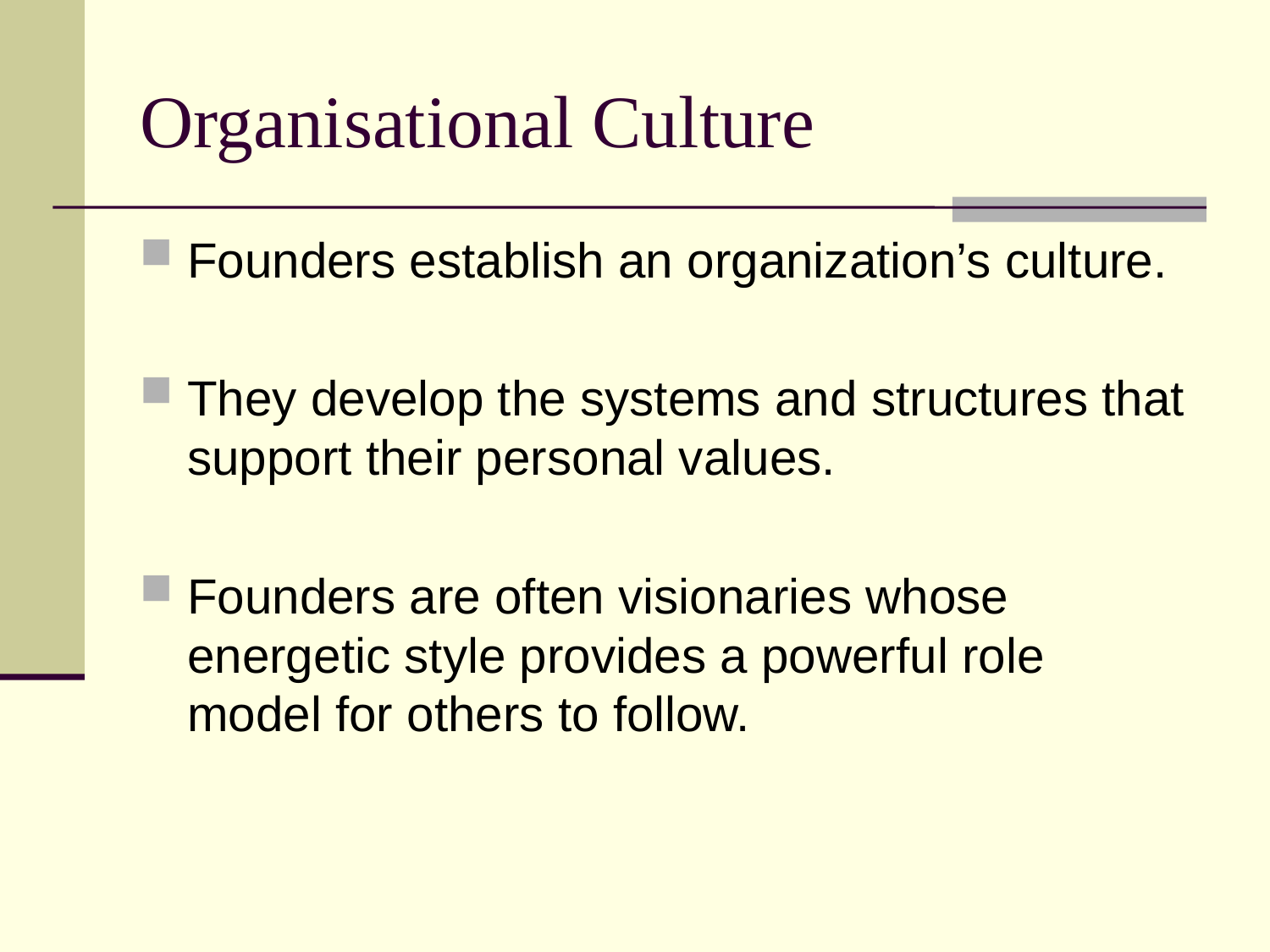

# Organisational Culture
Founders establish an organization’s culture.

They develop the systems and structures that support their personal values.

Founders are often visionaries whose energetic style provides a powerful role model for others to follow.